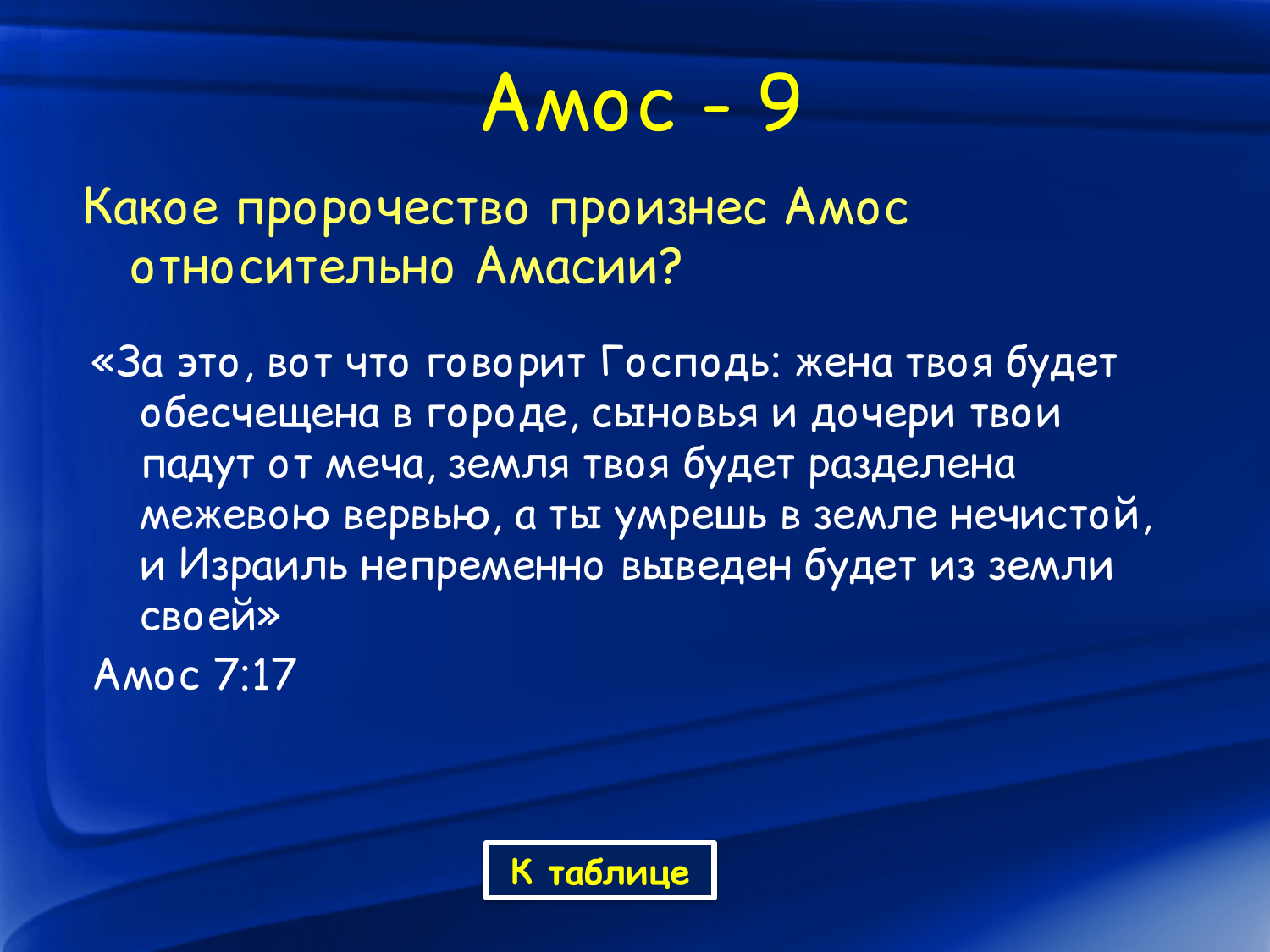

# Амос - 9
Какое пророчество произнес Амос относительно Амасии?
«За это, вот что говорит Господь: жена твоя будет обесчещена в городе, сыновья и дочери твои падут от меча, земля твоя будет разделена межевою вервью, а ты умрешь в земле нечистой, и Израиль непременно выведен будет из земли своей»
Амос 7:17
К таблице